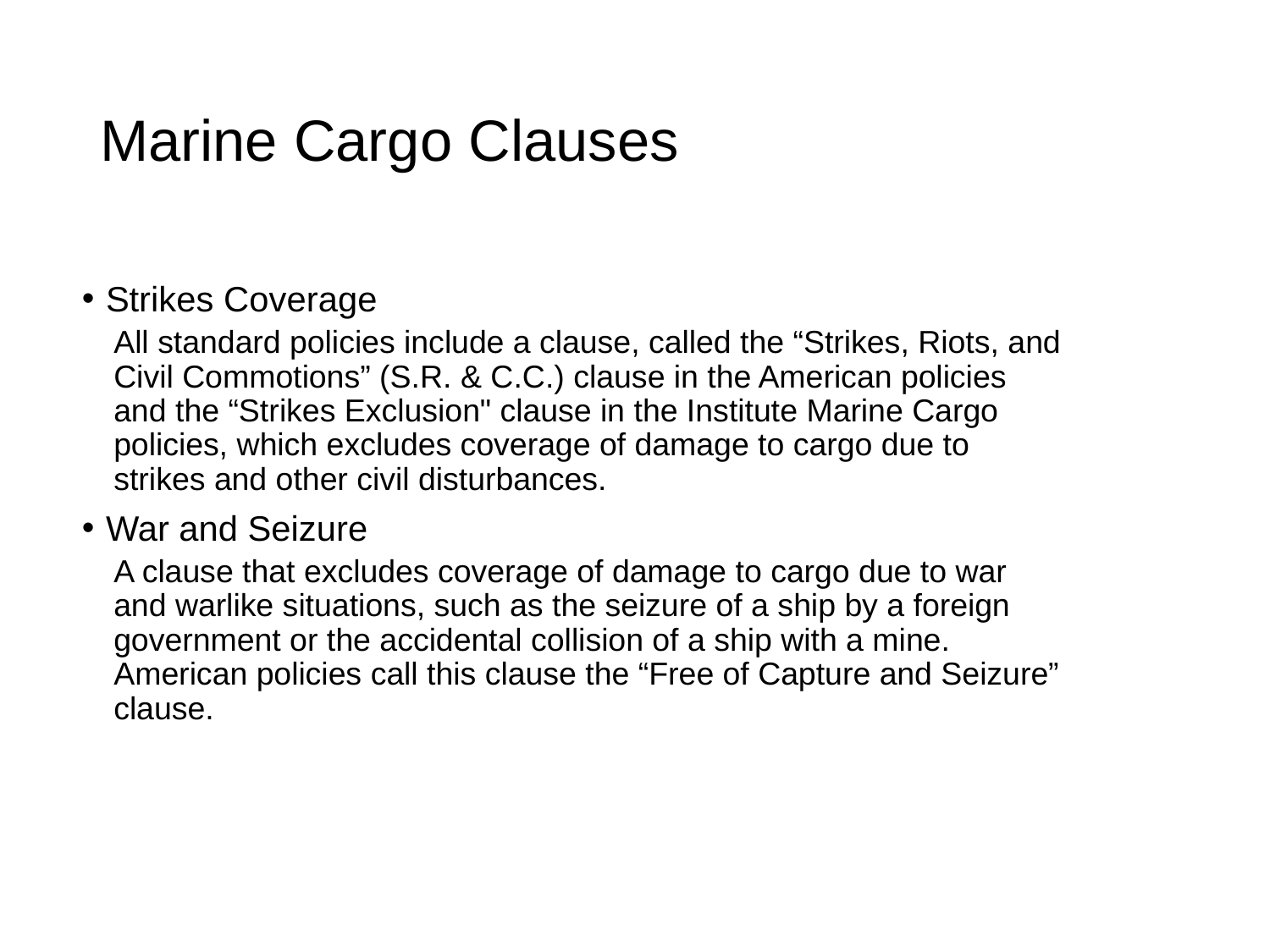

# Marine Cargo Clauses
Strikes Coverage
All standard policies include a clause, called the “Strikes, Riots, and Civil Commotions” (S.R. & C.C.) clause in the American policies and the “Strikes Exclusion" clause in the Institute Marine Cargo policies, which excludes coverage of damage to cargo due to strikes and other civil disturbances.
War and Seizure
A clause that excludes coverage of damage to cargo due to war and warlike situations, such as the seizure of a ship by a foreign government or the accidental collision of a ship with a mine. American policies call this clause the “Free of Capture and Seizure” clause.